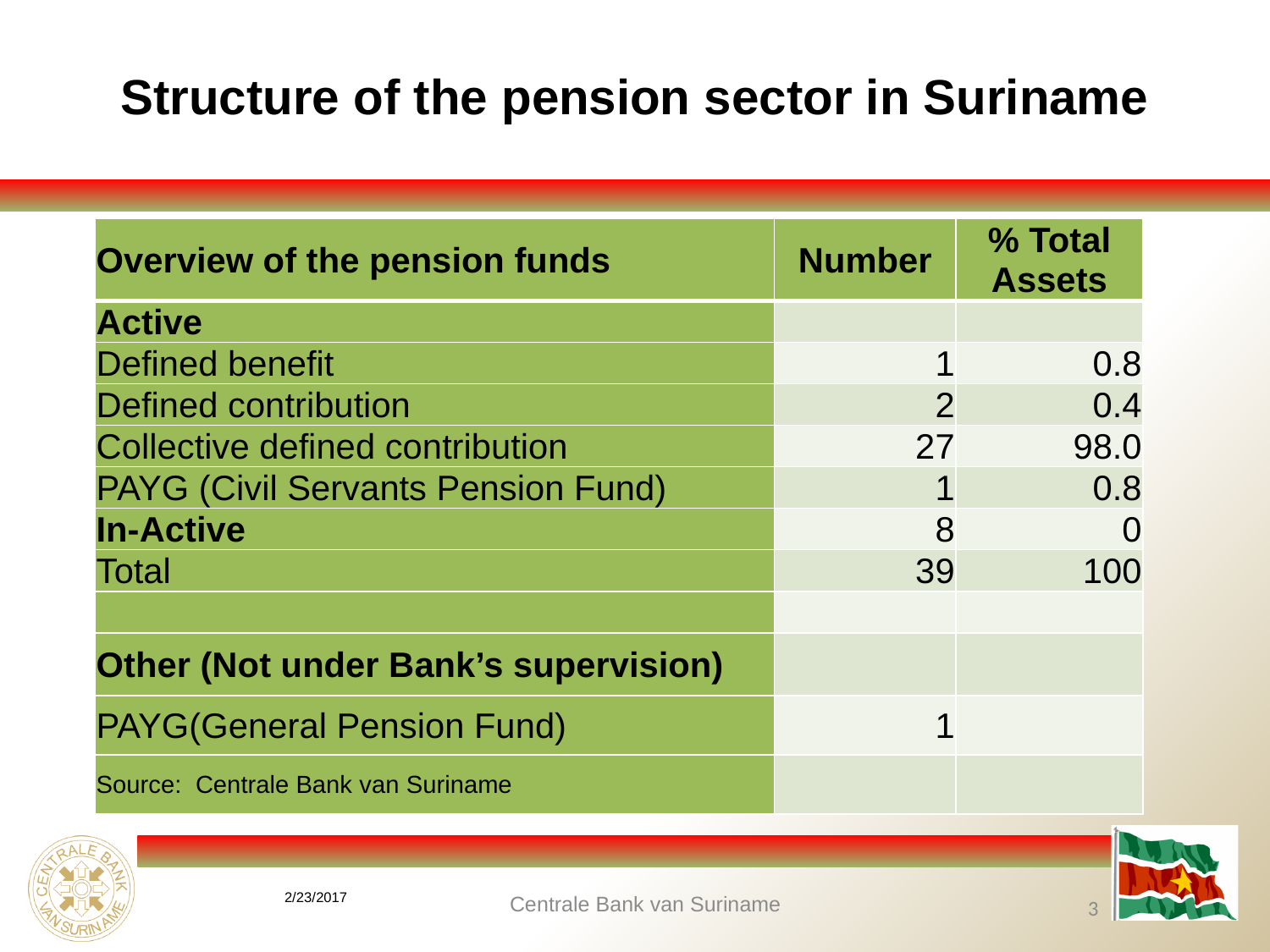

# Structure of the pension sector in Suriname
| Overview of the pension funds | Number | % Total Assets |
| --- | --- | --- |
| Active |  |  |
| Defined benefit | 1 | 0.8 |
| Defined contribution | 2 | 0.4 |
| Collective defined contribution | 27 | 98.0 |
| PAYG (Civil Servants Pension Fund) | 1 | 0.8 |
| In-Active | 8 | 0 |
| Total | 39 | 100 |
|  |  |  |
| Other (Not under Bank’s supervision) |  |  |
| PAYG(General Pension Fund) | 1 |  |
| Source: Centrale Bank van Suriname |  |  |
Centrale Bank van Suriname
2/23/2017
3